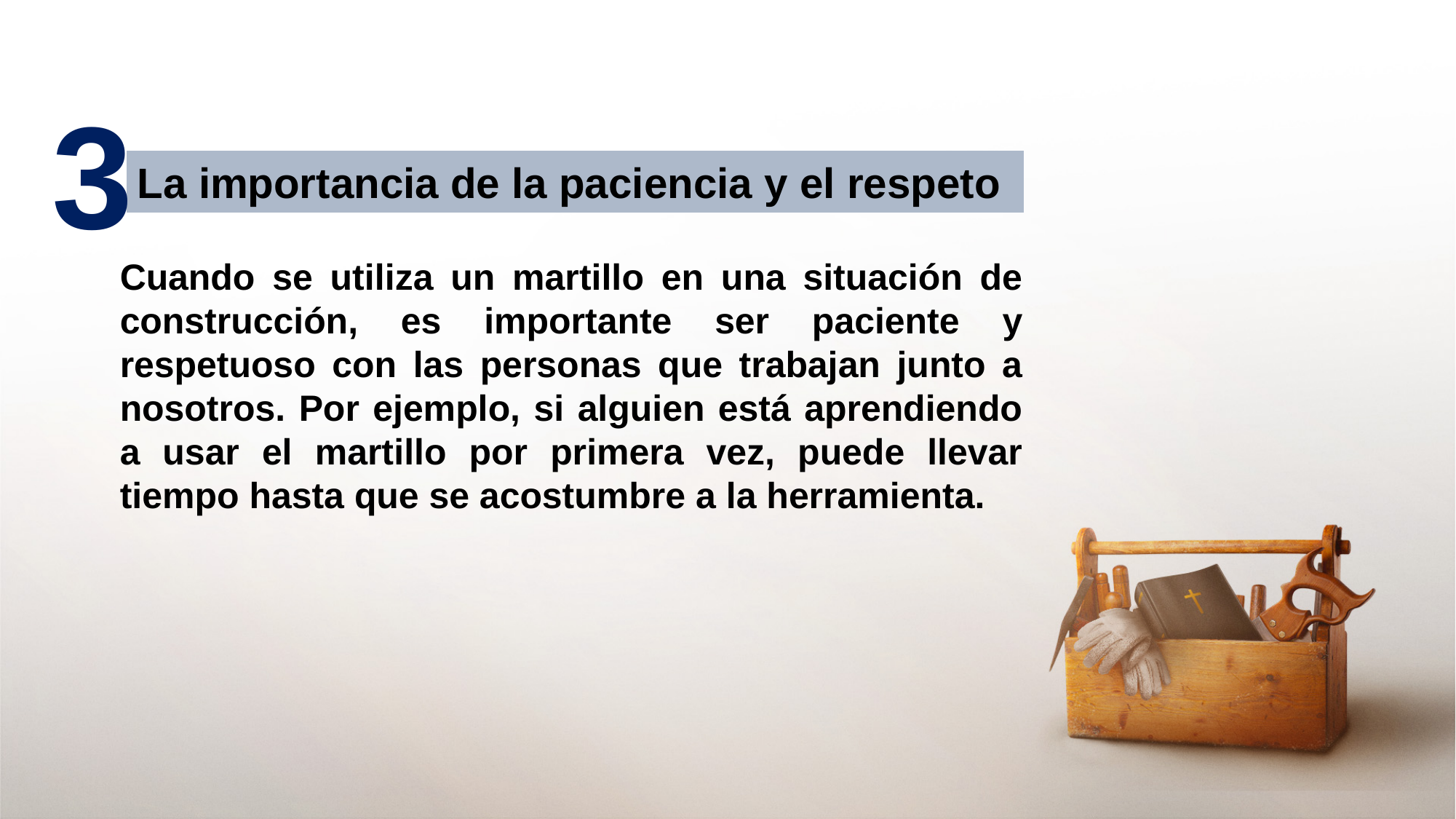

3
La importancia de la paciencia y el respeto
Cuando se utiliza un martillo en una situación de construcción, es importante ser paciente y respetuoso con las personas que trabajan junto a nosotros. Por ejemplo, si alguien está aprendiendo a usar el martillo por primera vez, puede llevar tiempo hasta que se acostumbre a la herramienta.